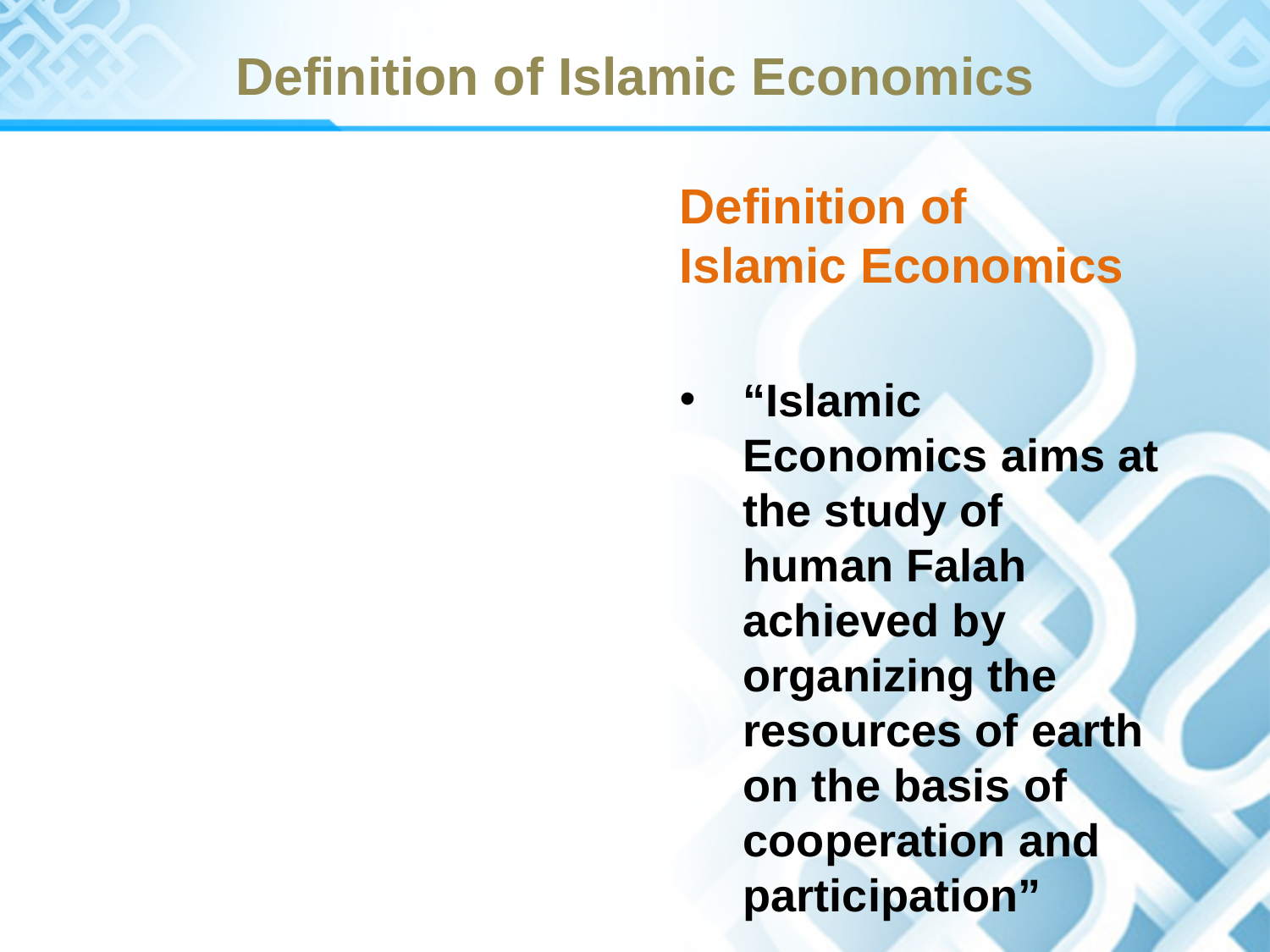

Definition of Islamic Economics
Definition of  Islamic Economics

“Islamic Economics aims at the study of human Falah achieved by organizing the resources of earth on the basis of cooperation and participation”